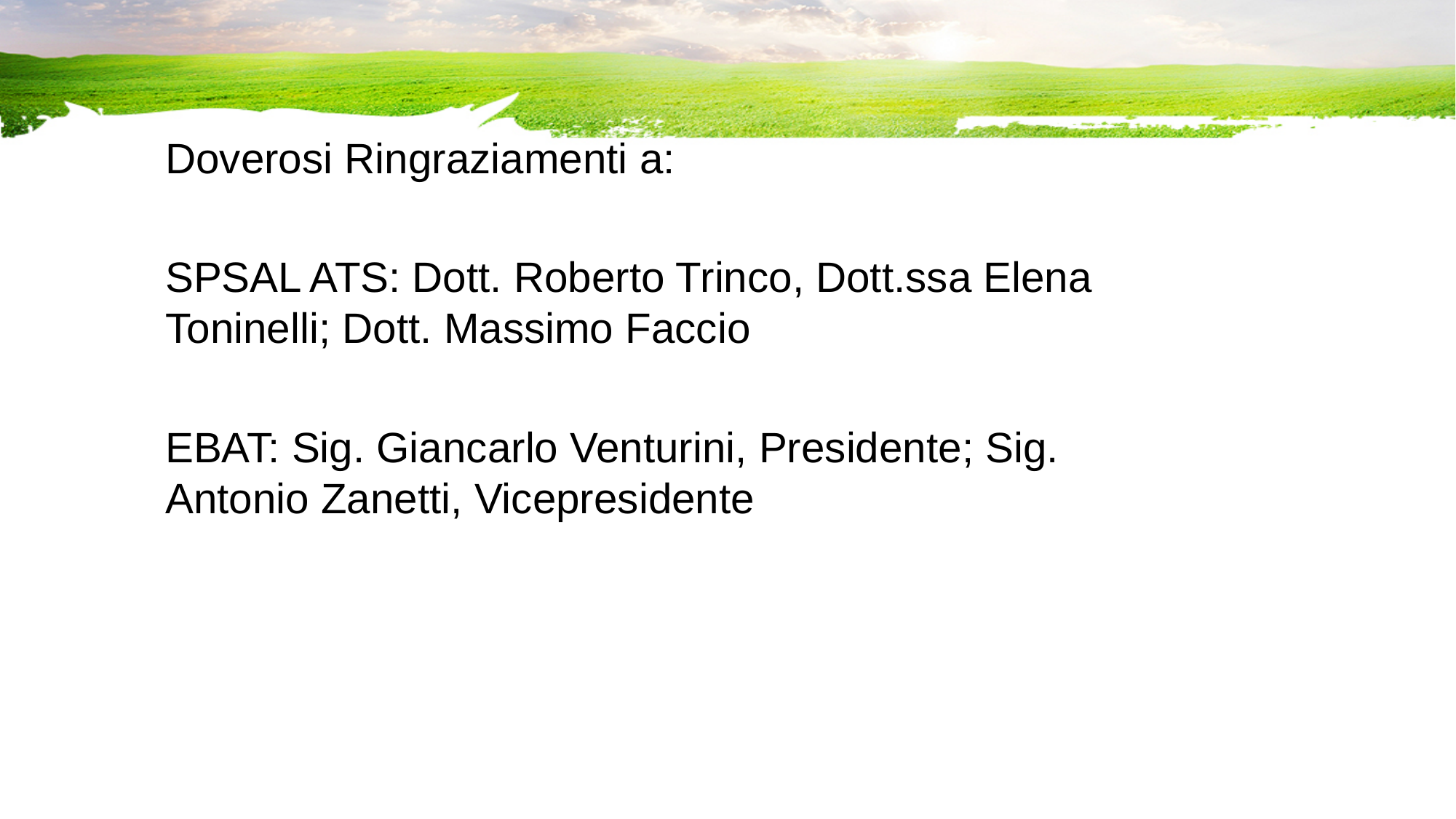

#
Doverosi Ringraziamenti a:

SPSAL ATS: Dott. Roberto Trinco, Dott.ssa Elena Toninelli; Dott. Massimo Faccio

EBAT: Sig. Giancarlo Venturini, Presidente; Sig. Antonio Zanetti, Vicepresidente